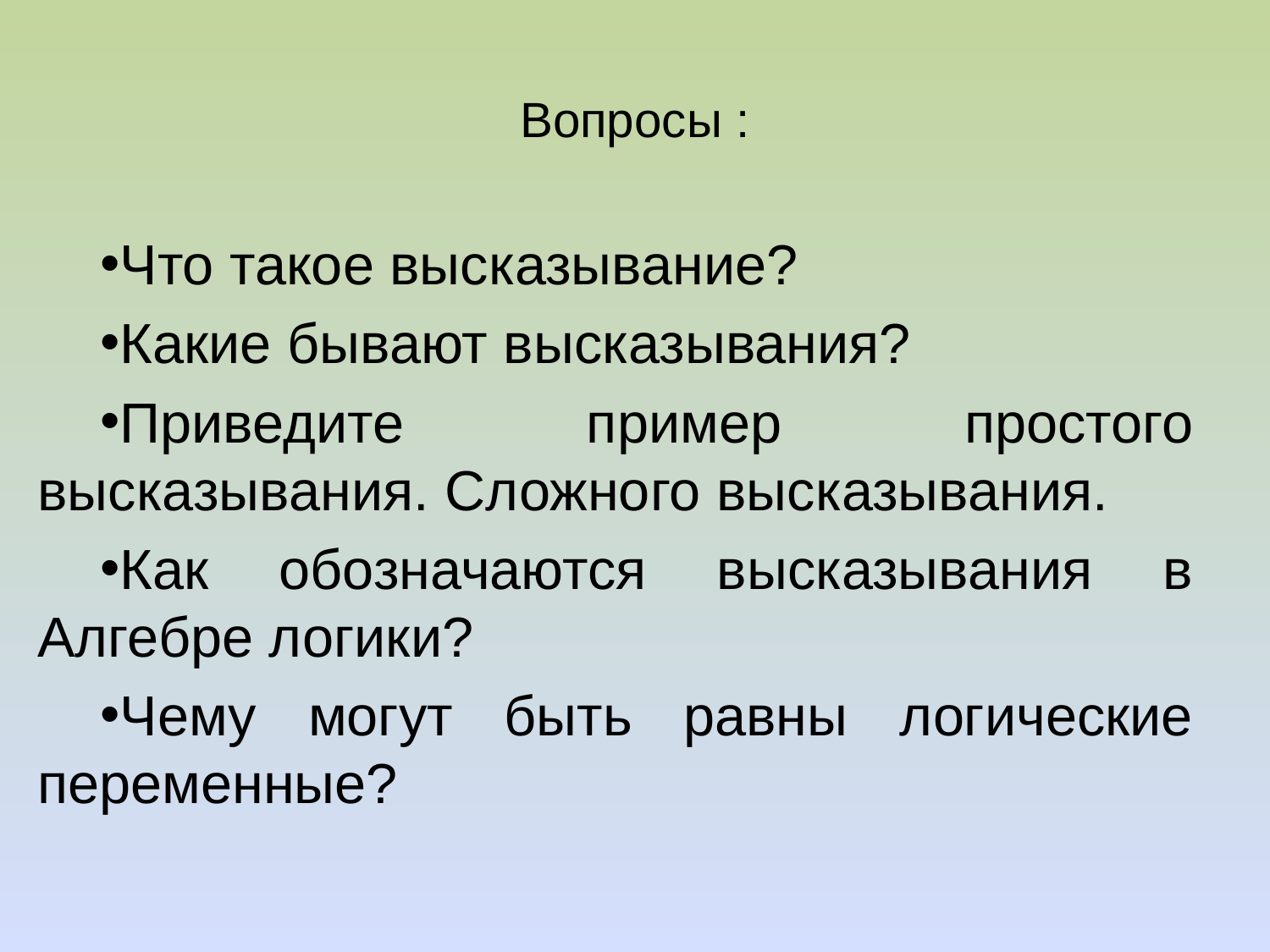

# Вопросы :
Что такое высказывание?
Какие бывают высказывания?
Приведите пример простого высказывания. Сложного высказывания.
Как обозначаются высказывания в Алгебре логики?
Чему могут быть равны логические переменные?